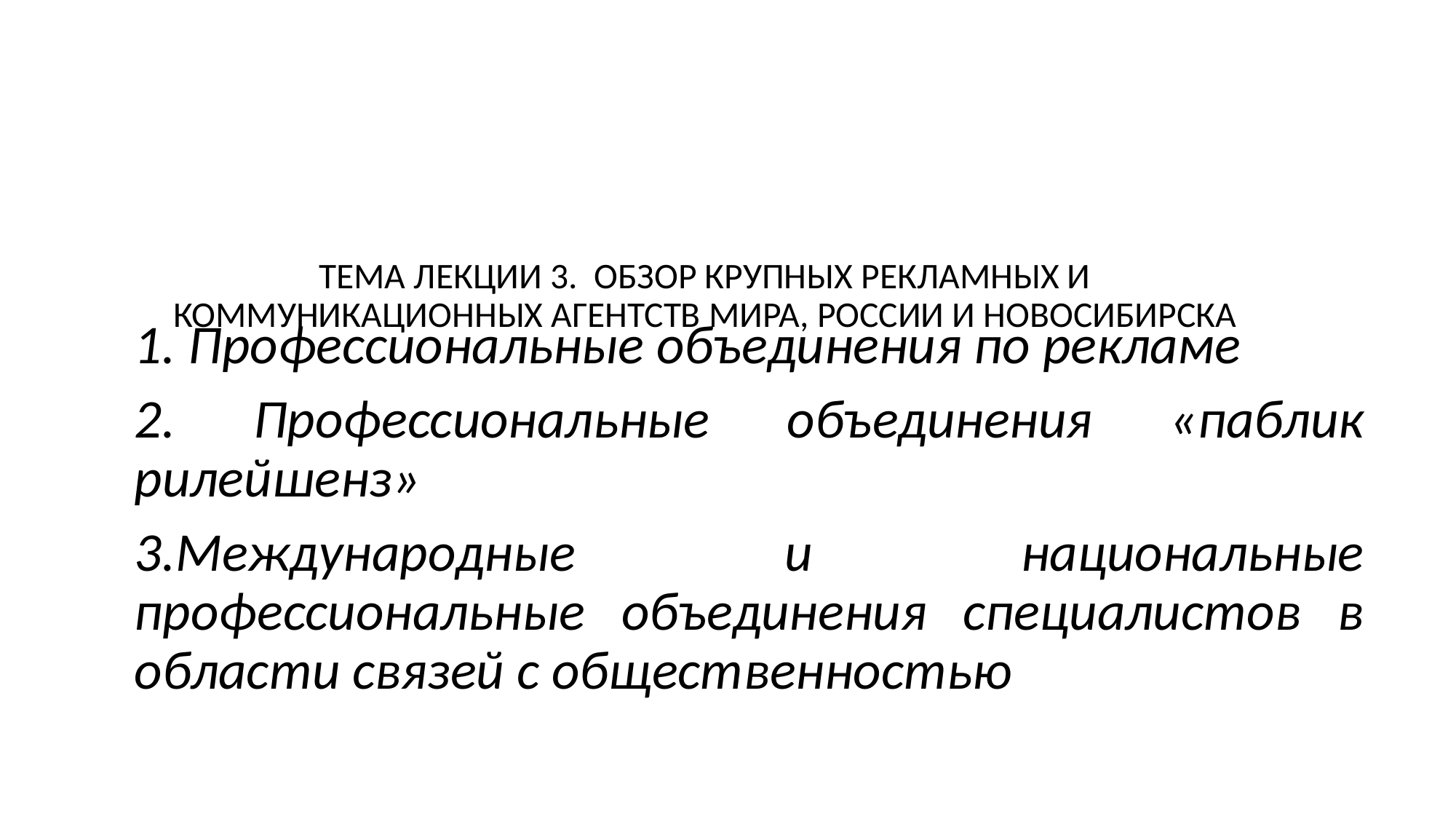

# ТЕМА ЛЕКЦИИ 3.  ОБЗОР КРУПНЫХ РЕКЛАМНЫХ И КОММУНИКАЦИОННЫХ АГЕНТСТВ МИРА, РОССИИ И НОВОСИБИРСКА
1. Профессиональные объединения по рекламе
2. Профессиональные объединения «паблик рилейшенз»
3.Международные и национальные профессиональные объединения специалистов в области связей с общественностью